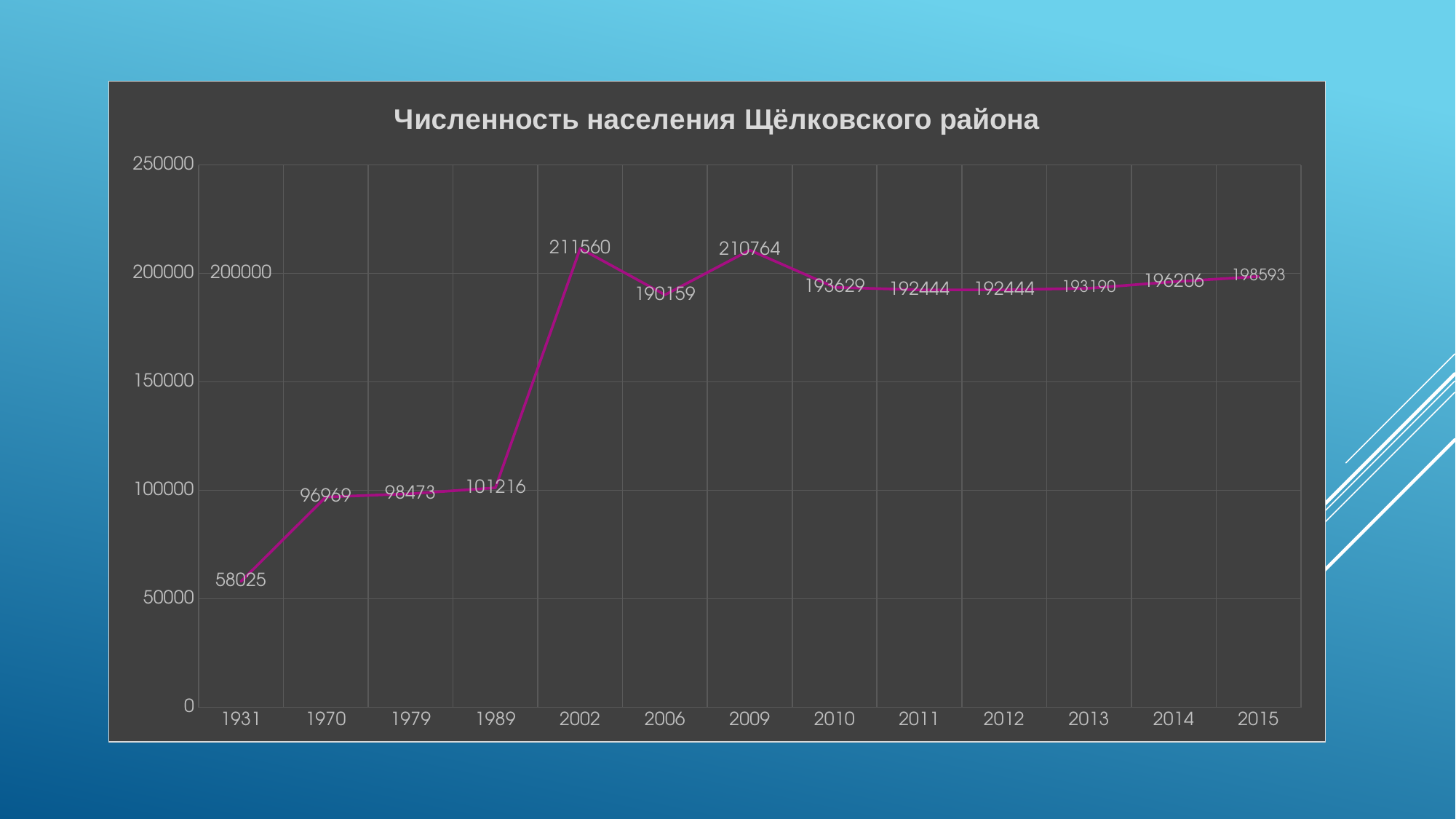

### Chart: Численность населения Щёлковского района

| Category | Ряд 1 | Столбец2 | Столбец1 |
|---|---|---|---|
| 1931 | 58025.0 | None | 200000.0 |
| 1970 | 96969.0 | None | None |
| 1979 | 98473.0 | None | None |
| 1989 | 101216.0 | None | None |
| 2002 | 211560.0 | None | None |
| 2006 | 190159.0 | None | None |
| 2009 | 210764.0 | None | None |
| 2010 | 193629.0 | None | None |
| 2011 | 192444.0 | None | None |
| 2012 | 192444.0 | None | None |
| 2013 | 193190.0 | None | None |
| 2014 | 196206.0 | None | None |
| 2015 | 198593.0 | None | None |